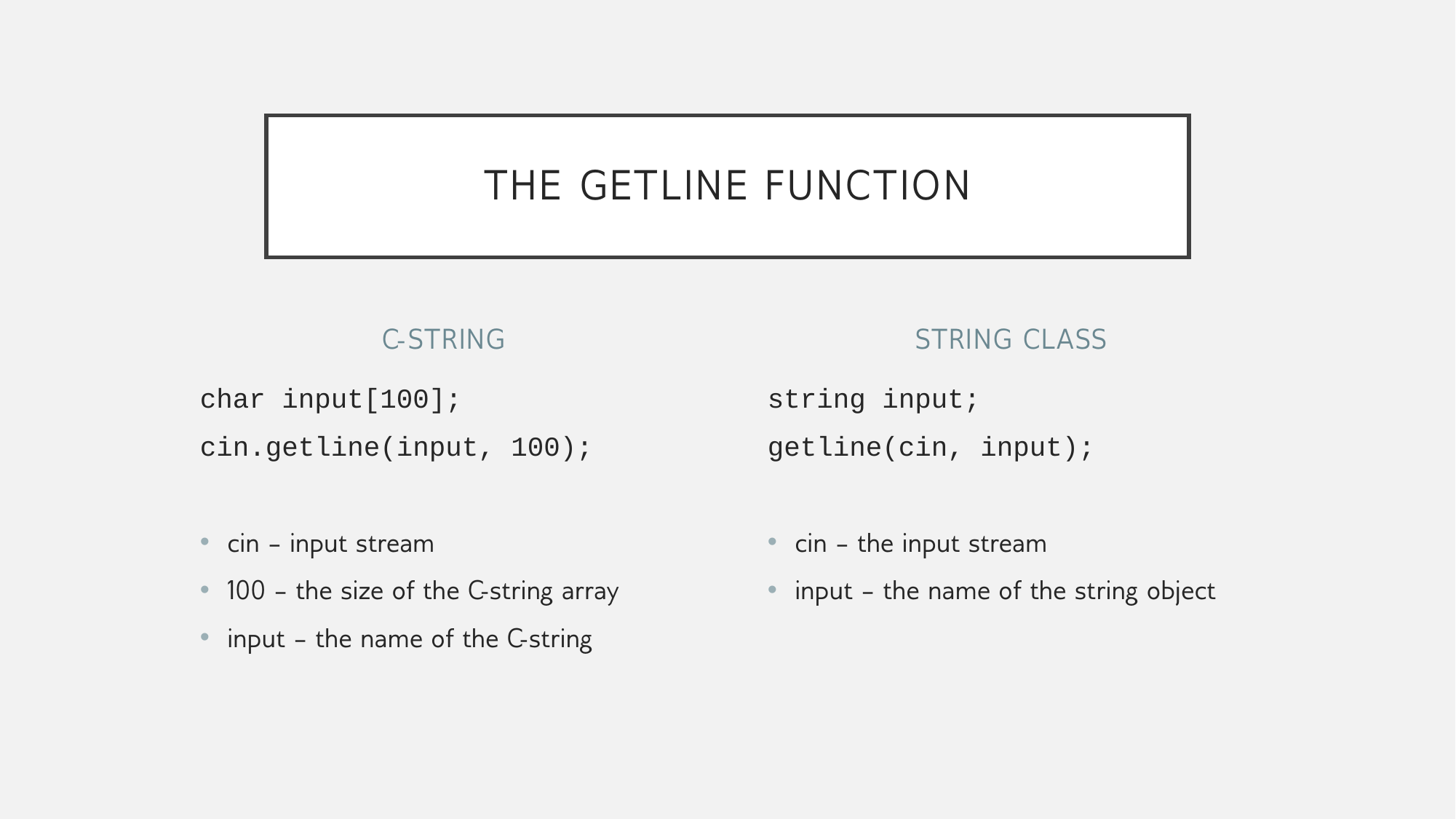

# The getline function
C-String
string class
char input[100];
cin.getline(input, 100);

cin – input stream
100 – the size of the C-string array
input – the name of the C-string
string input;
getline(cin, input);

cin – the input stream
input – the name of the string object